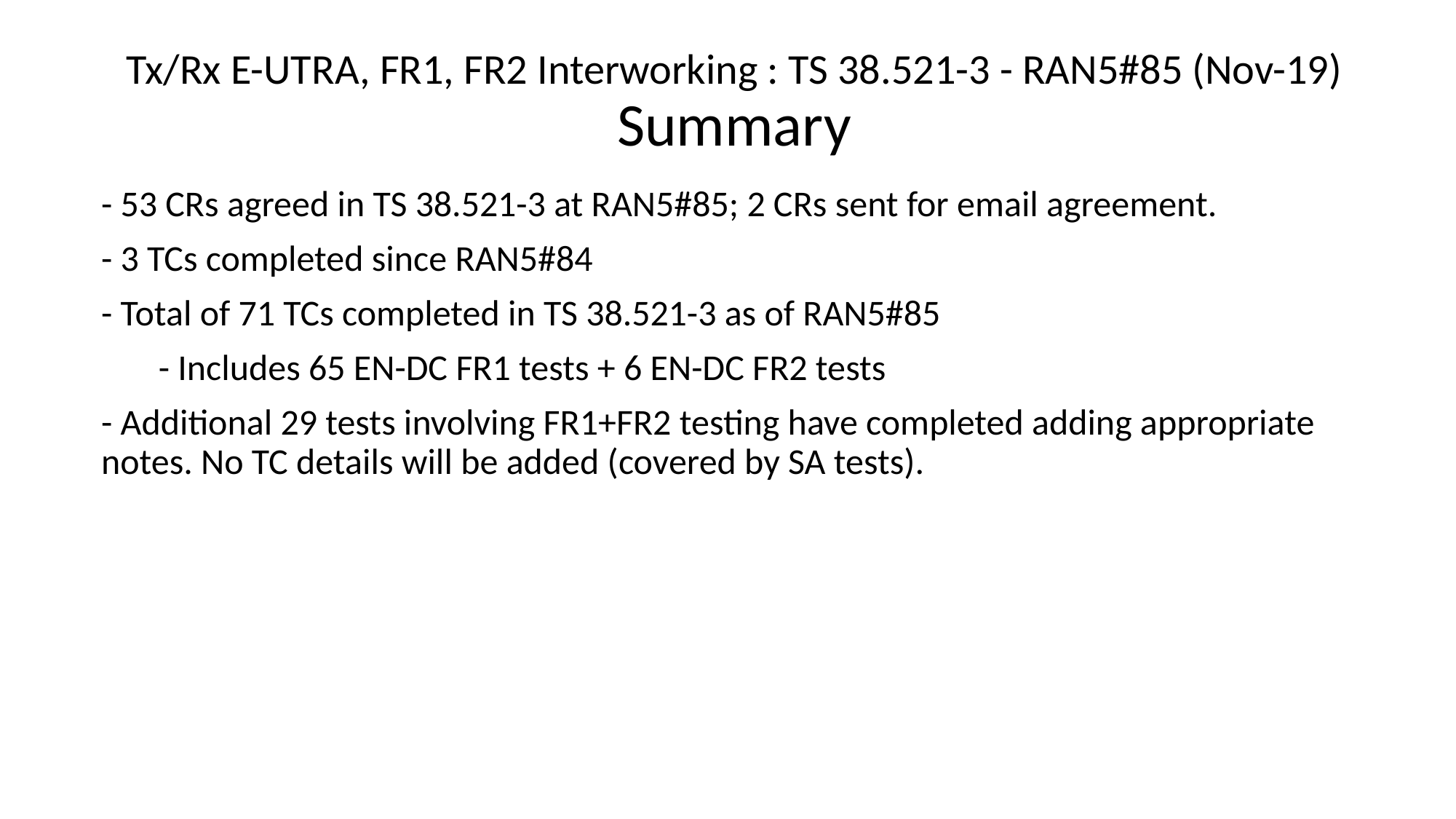

# Tx/Rx E-UTRA, FR1, FR2 Interworking : TS 38.521-3 - RAN5#85 (Nov-19) Summary
- 53 CRs agreed in TS 38.521-3 at RAN5#85; 2 CRs sent for email agreement.
- 3 TCs completed since RAN5#84
- Total of 71 TCs completed in TS 38.521-3 as of RAN5#85
       - Includes 65 EN-DC FR1 tests + 6 EN-DC FR2 tests
- Additional 29 tests involving FR1+FR2 testing have completed adding appropriate notes. No TC details will be added (covered by SA tests).